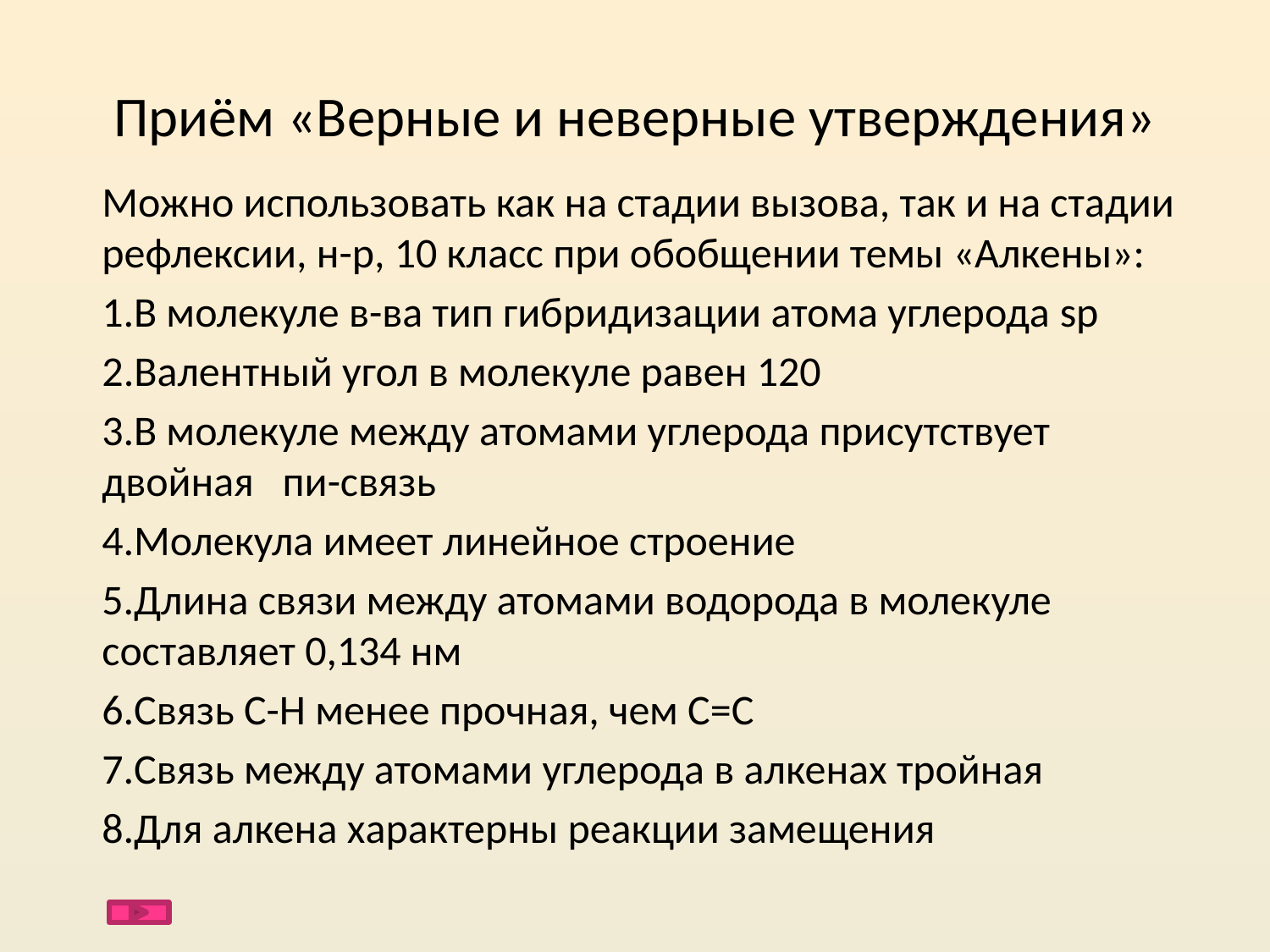

# Приём «Верные и неверные утверждения»
Можно использовать как на стадии вызова, так и на стадии рефлексии, н-р, 10 класс при обобщении темы «Алкены»:
1.В молекуле в-ва тип гибридизации атома углерода sp
2.Валентный угол в молекуле равен 120
3.В молекуле между атомами углерода присутствует двойная   пи-связь
4.Молекула имеет линейное строение
5.Длина связи между атомами водорода в молекуле составляет 0,134 нм
6.Связь С-Н менее прочная, чем С=С
7.Связь между атомами углерода в алкенах тройная
8.Для алкена характерны реакции замещения